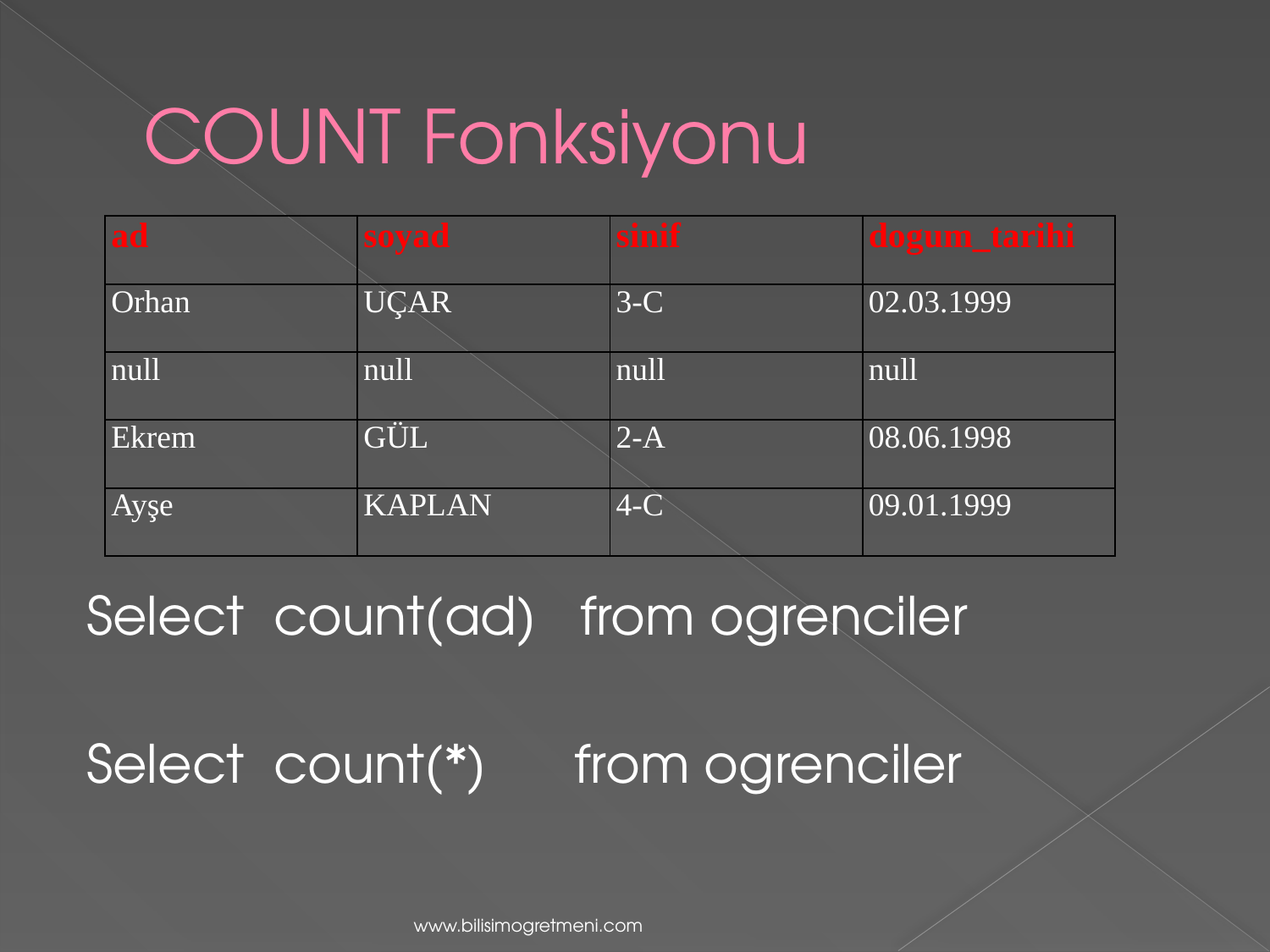

# COUNT Fonksiyonu

Select  count(ad)   from ogrenciler

Select  count(*)      from ogrenciler
| ad | soyad | sinif | dogum\_tarihi |
| --- | --- | --- | --- |
| Orhan | UÇAR | 3-C | 02.03.1999 |
| null | null | null | null |
| Ekrem | GÜL | 2-A | 08.06.1998 |
| Ayşe | KAPLAN | 4-C | 09.01.1999 |
www.bilisimogretmeni.com